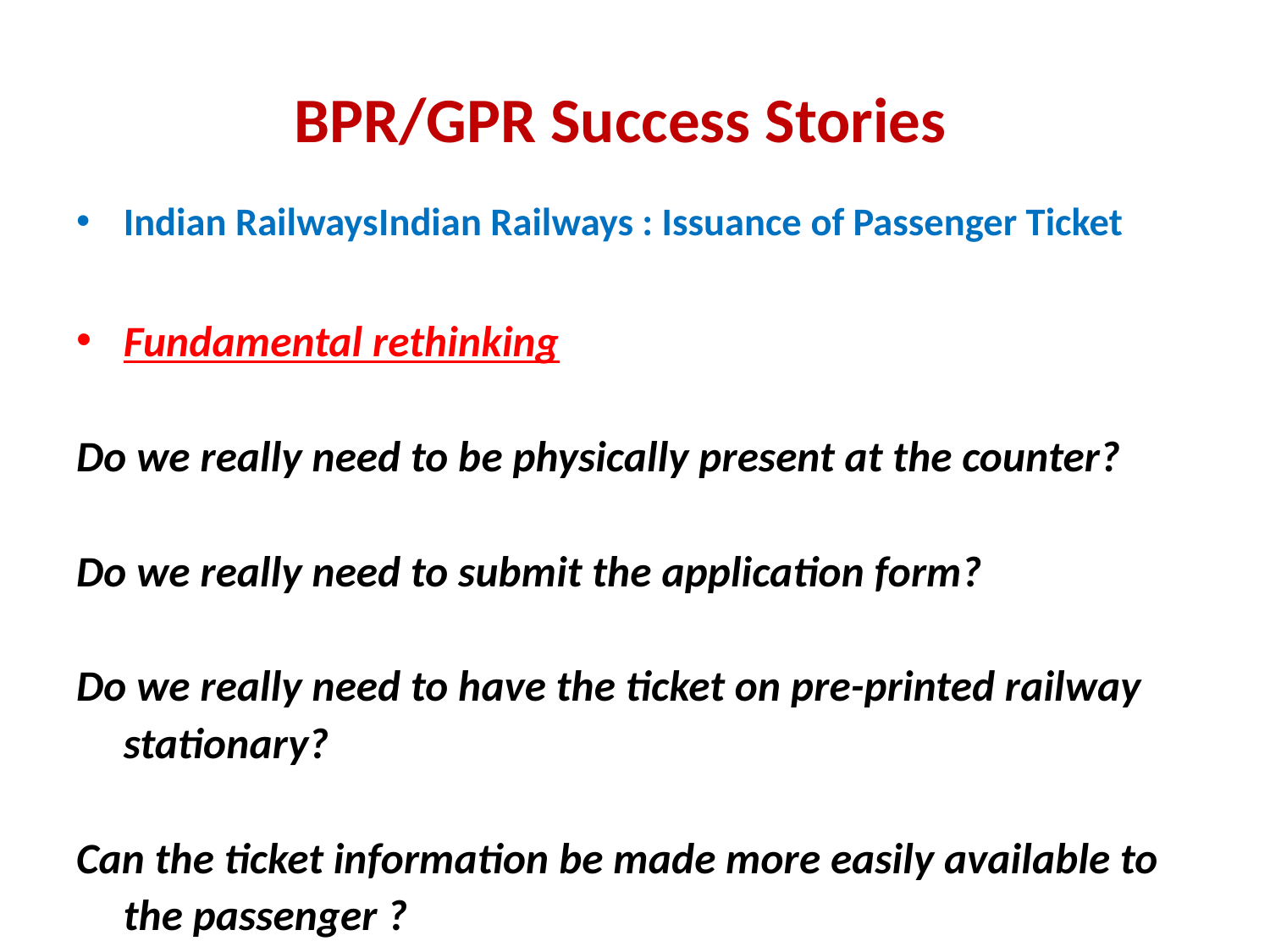

# BPR/GPR Success Stories
Indian RailwaysIndian Railways : Issuance of Passenger Ticket

Fundamental rethinking

Do we really need to be physically present at the counter?

Do we really need to submit the application form?

Do we really need to have the ticket on pre-printed railway stationary?

Can the ticket information be made more easily available to the passenger ?